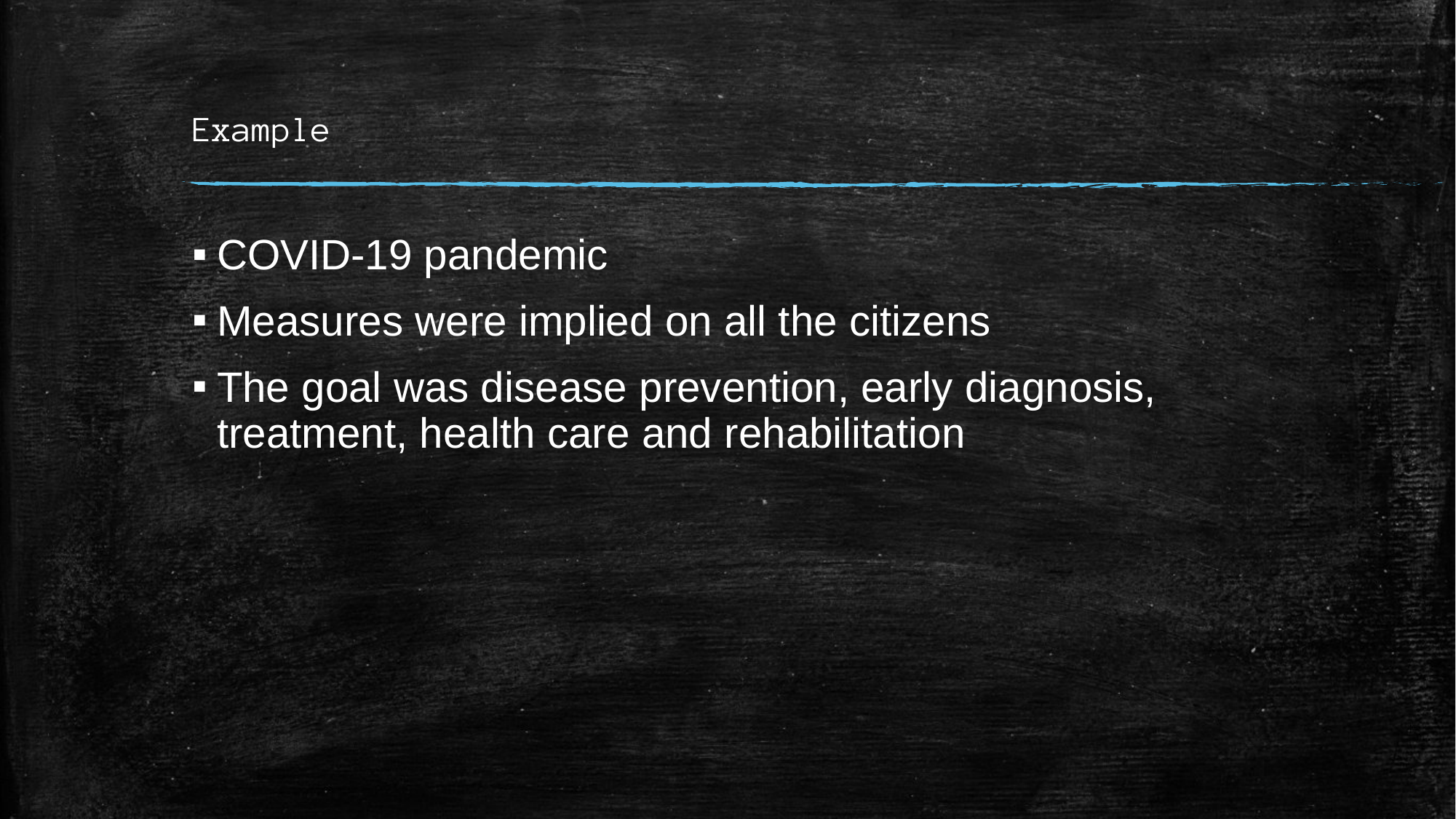

# Example
COVID-19 pandemic
Measures were implied on all the citizens
The goal was disease prevention, early diagnosis, treatment, health care and rehabilitation